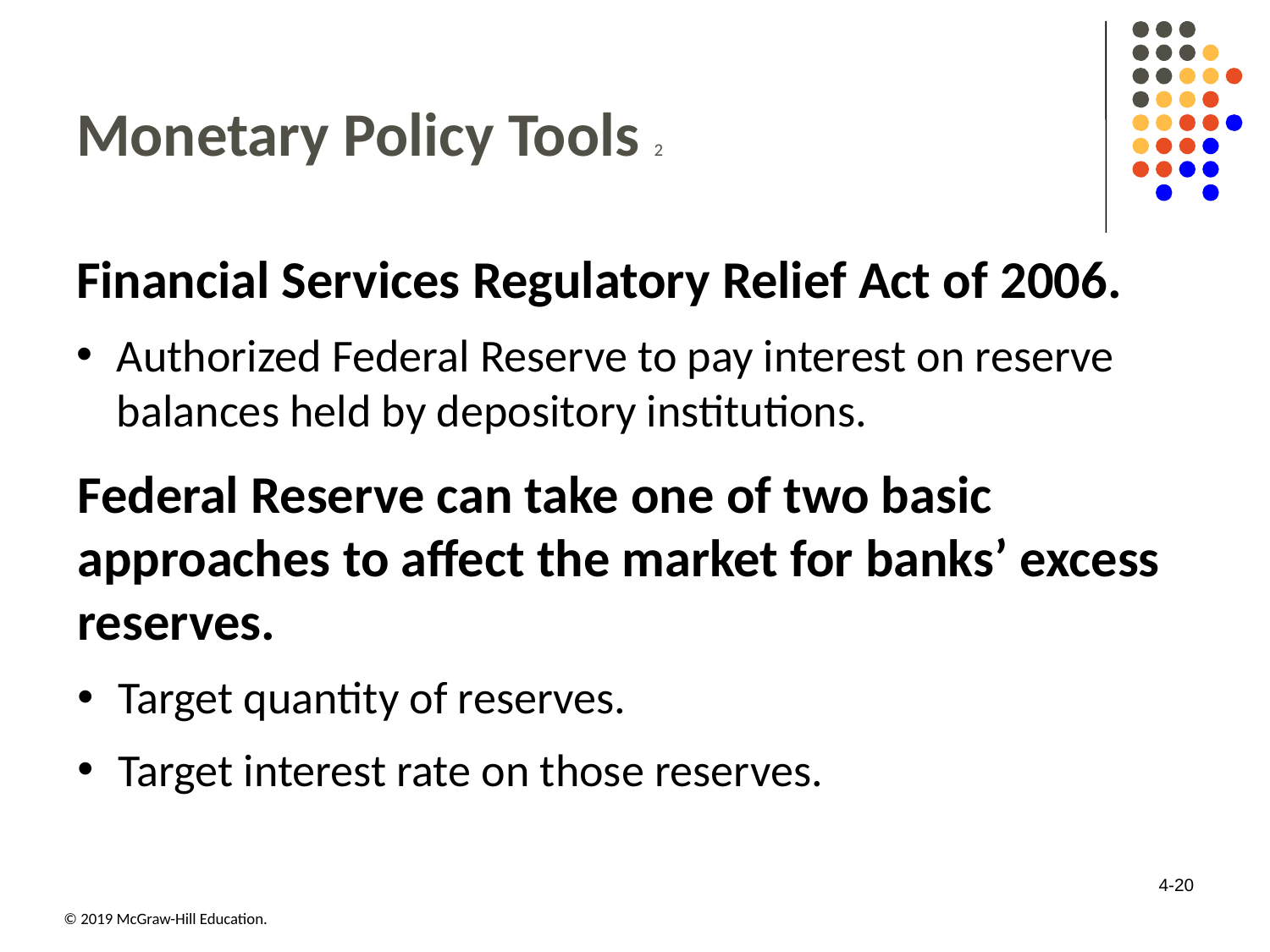

# Monetary Policy Tools 2
Financial Services Regulatory Relief Act of 2006.
Authorized Federal Reserve to pay interest on reserve balances held by depository institutions.
Federal Reserve can take one of two basic approaches to affect the market for banks’ excess reserves.
Target quantity of reserves.
Target interest rate on those reserves.
4-20